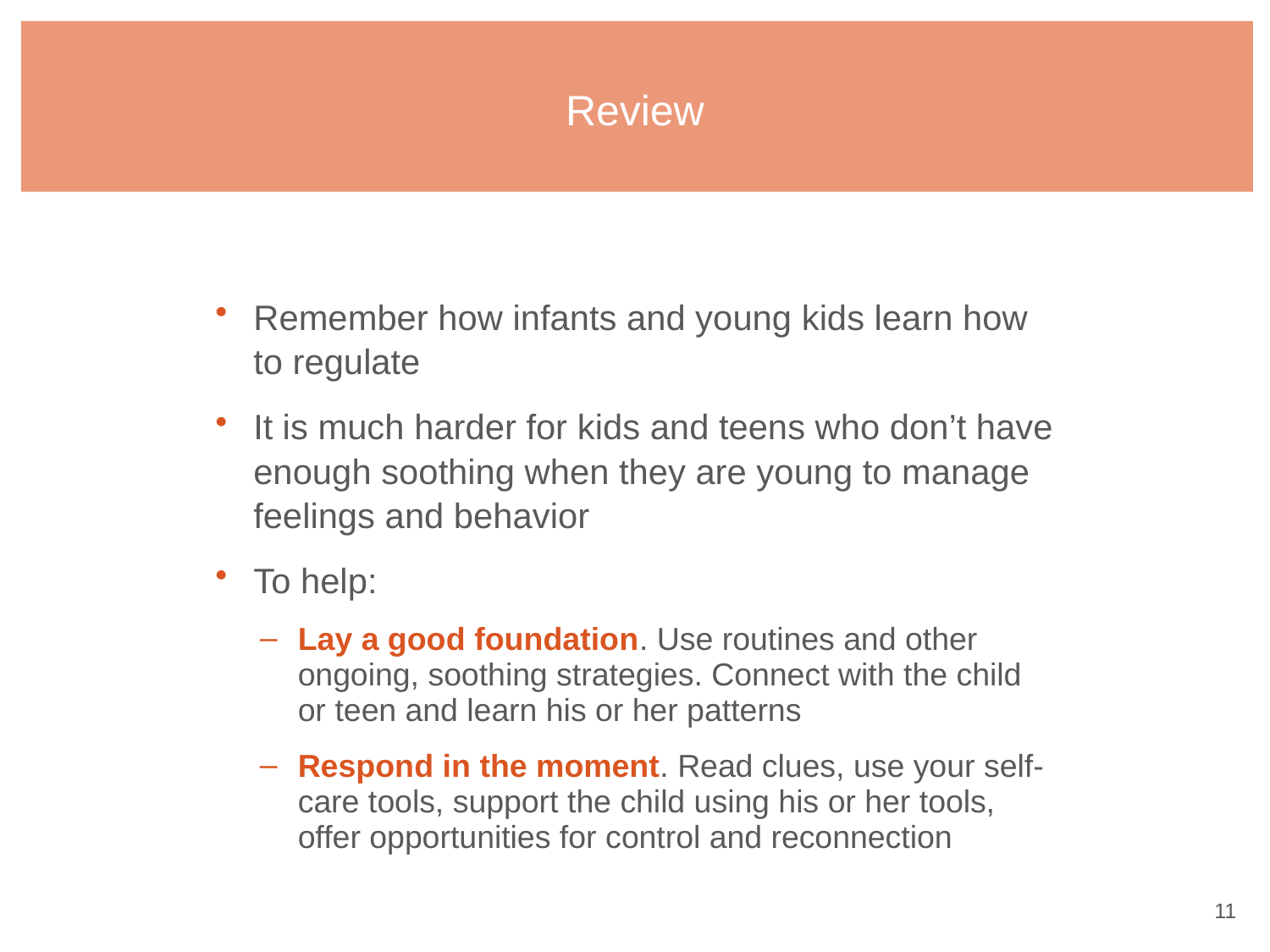

# Review
Remember how infants and young kids learn how to regulate
It is much harder for kids and teens who don’t have enough soothing when they are young to manage feelings and behavior
To help:
Lay a good foundation. Use routines and other ongoing, soothing strategies. Connect with the child or teen and learn his or her patterns
Respond in the moment. Read clues, use your self-care tools, support the child using his or her tools, offer opportunities for control and reconnection
11